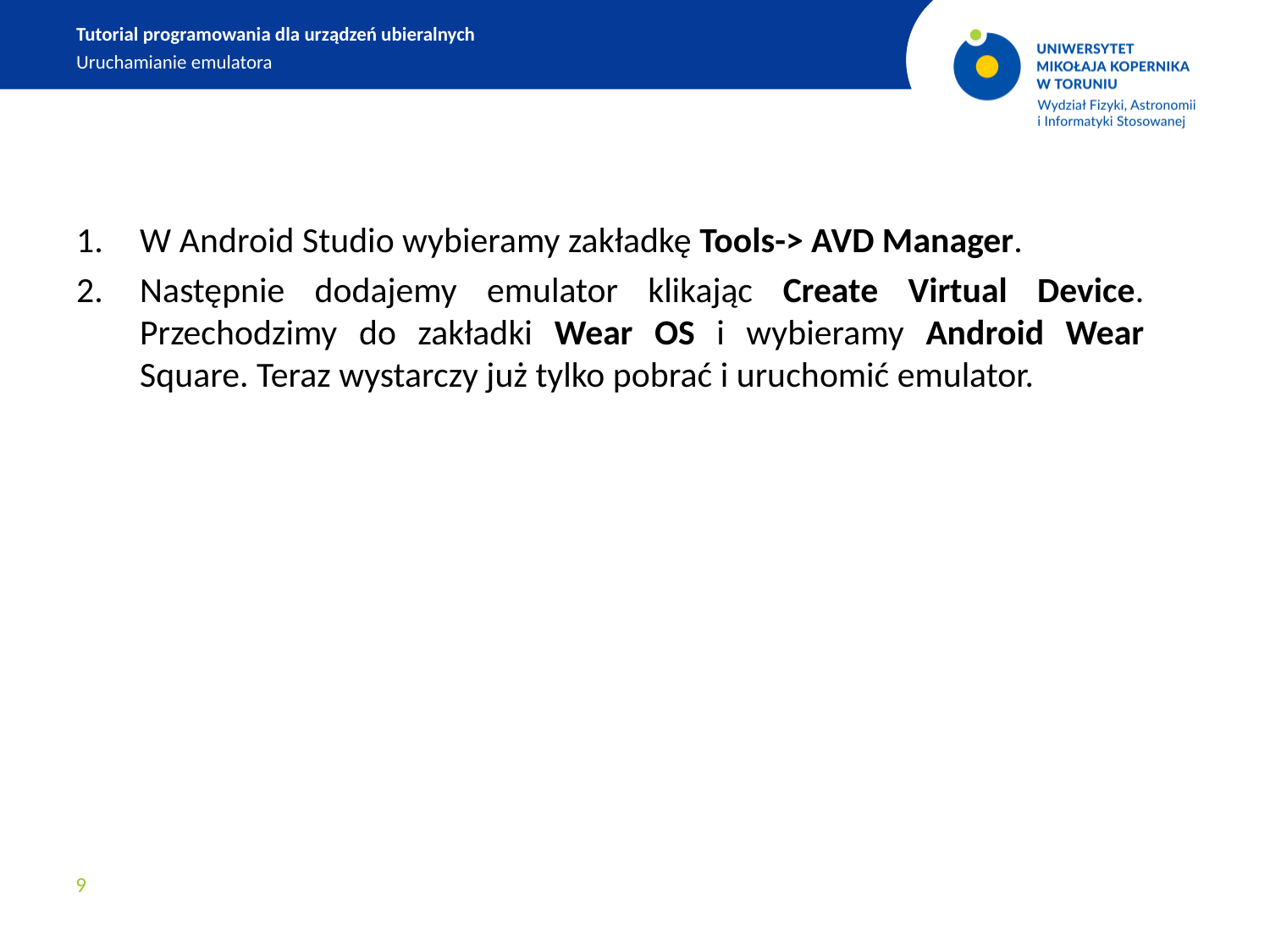

Tutorial programowania dla urządzeń ubieralnych

Uruchamianie emulatora
W Android Studio wybieramy zakładkę Tools-> AVD Manager.
Następnie dodajemy emulator klikając Create Virtual Device. Przechodzimy do zakładki Wear OS i wybieramy Android Wear Square. Teraz wystarczy już tylko pobrać i uruchomić emulator.